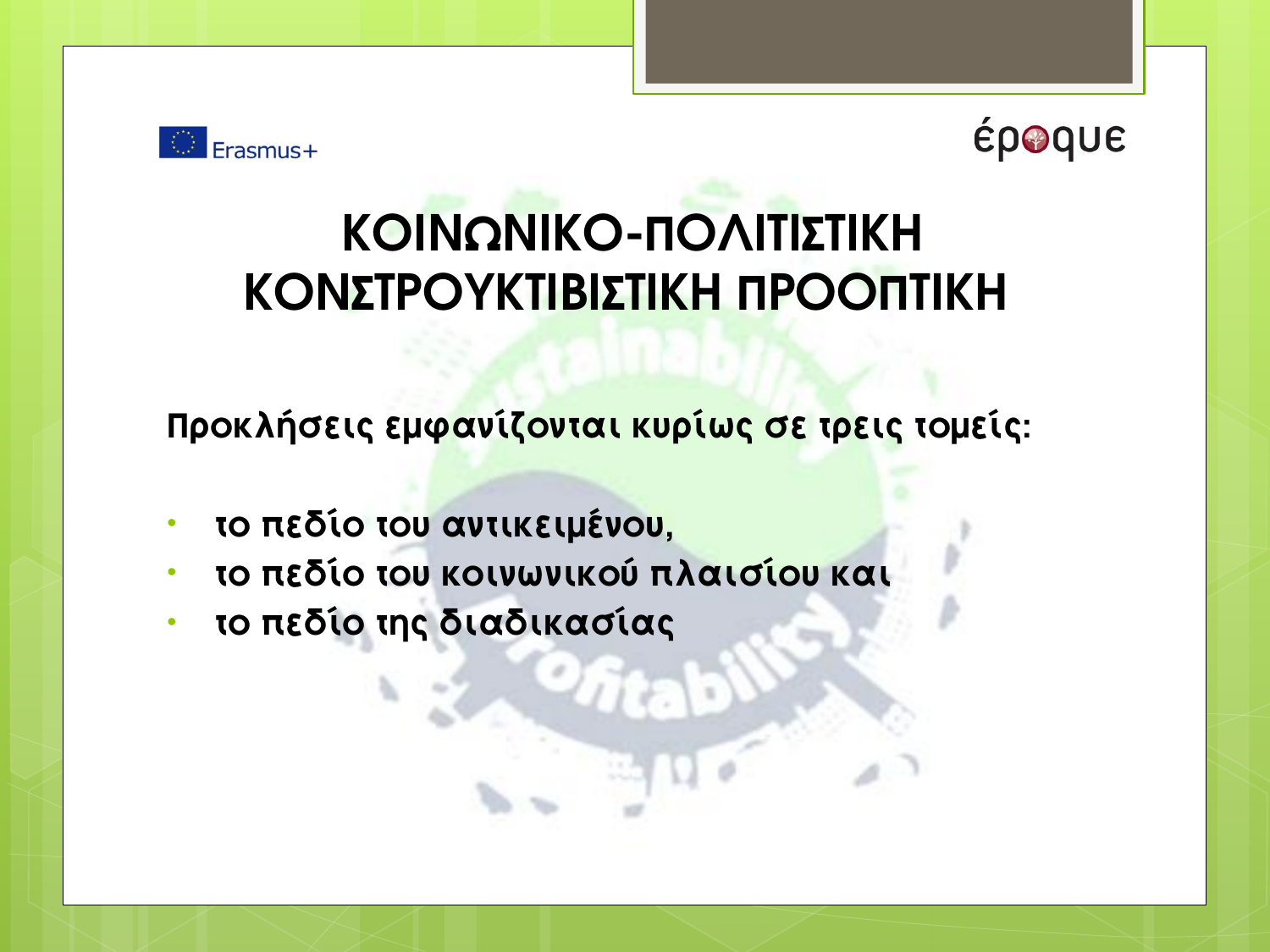

# ΚΟΙΝΩΝΙΚΟ-ΠΟΛΙΤΙΣΤΙΚΗ ΚΟΝΣΤΡΟΥΚΤΙΒΙΣΤΙΚΗ ΠΡΟΟΠΤΙΚΗ
Προκλήσεις εμφανίζονται κυρίως σε τρεις τομείς:

το πεδίο του αντικειμένου,
το πεδίο του κοινωνικού πλαισίου και
το πεδίο της διαδικασίας